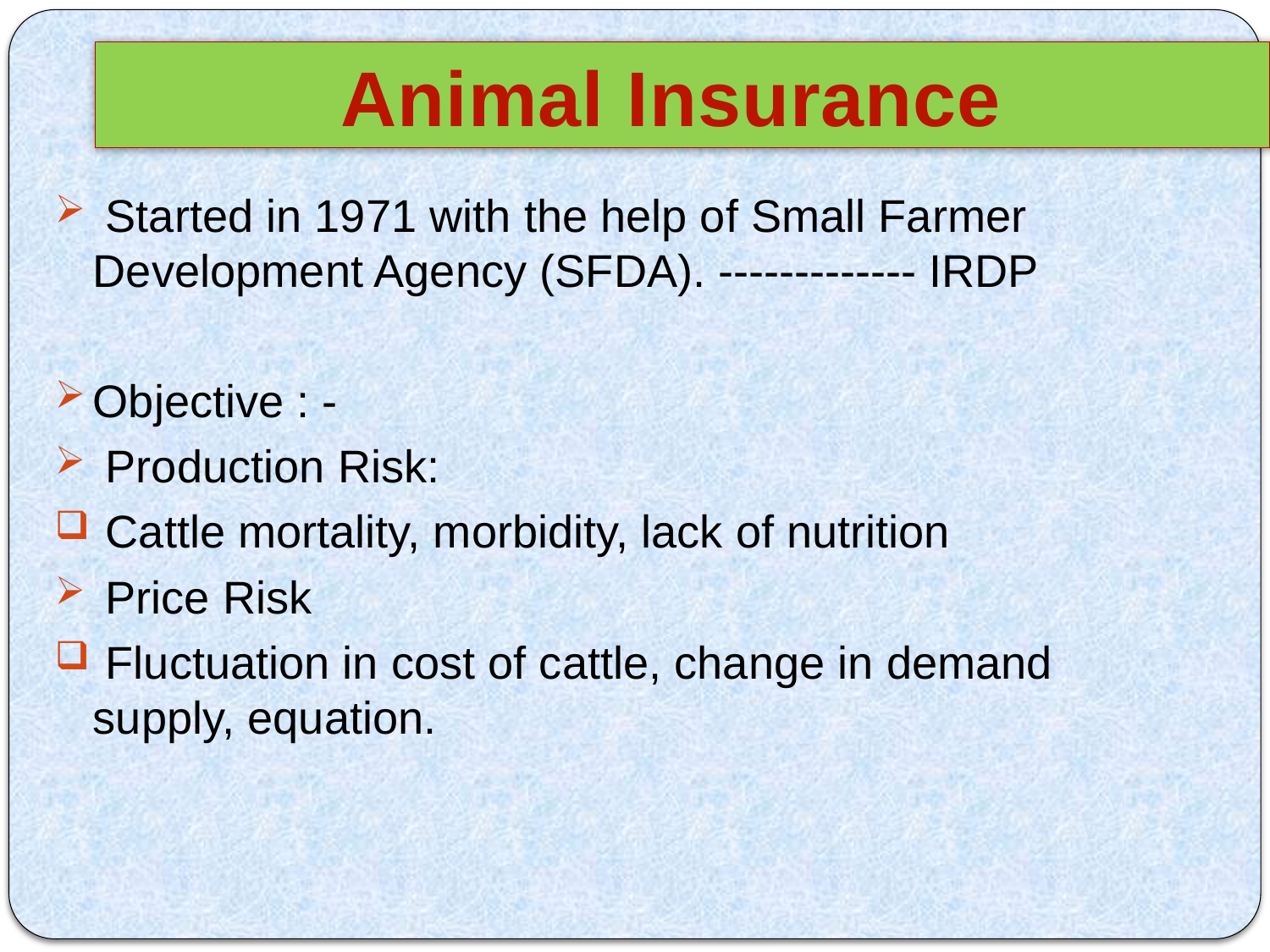

Animal Insurance
 Started in 1971 with the help of Small Farmer Development Agency (SFDA). ------------- IRDP

Objective : -
 Production Risk:
 Cattle mortality, morbidity, lack of nutrition
 Price Risk
 Fluctuation in cost of cattle, change in demand supply, equation.